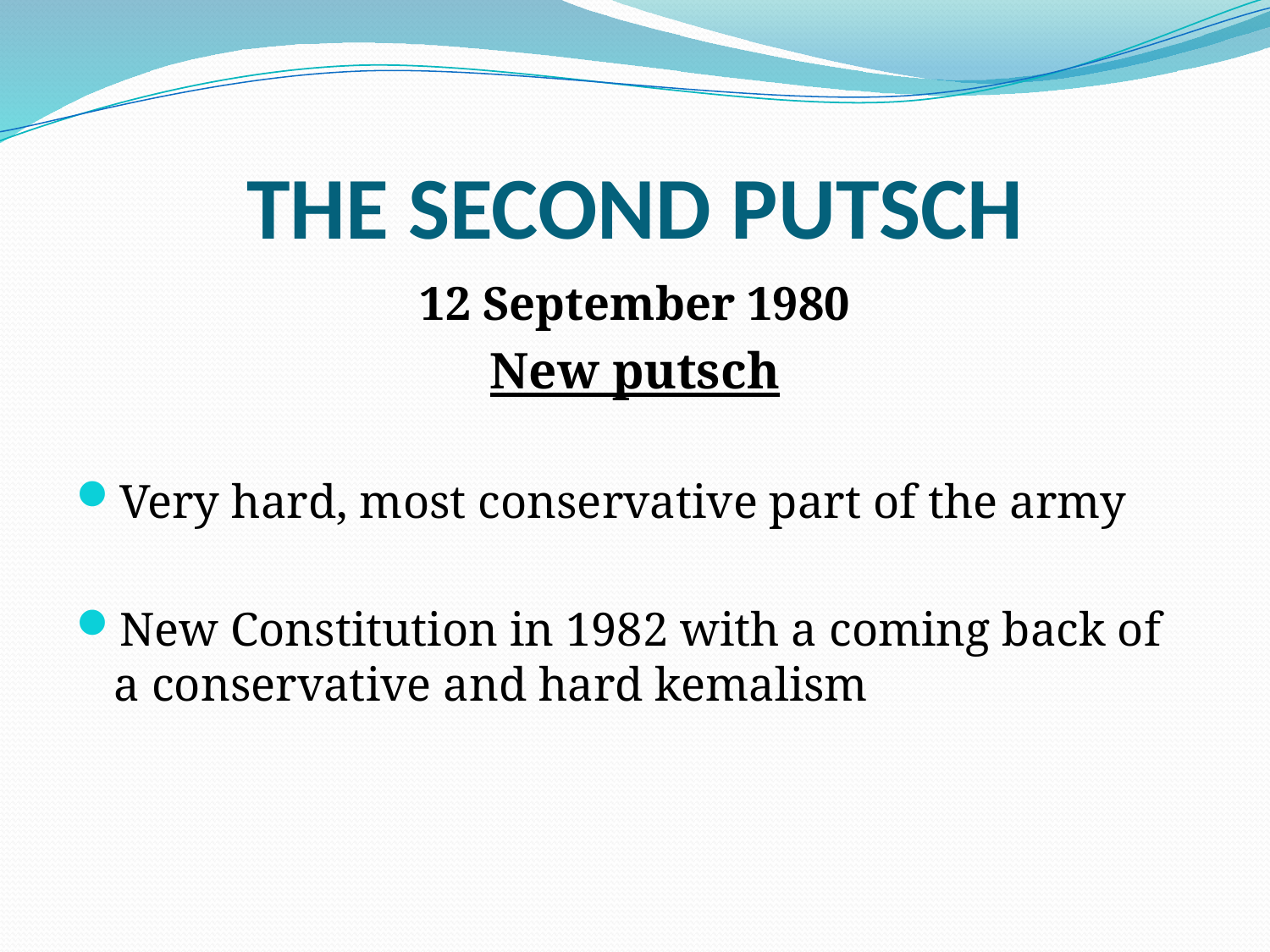

# THE SECOND PUTSCH
12 September 1980
New putsch

Very hard, most conservative part of the army

New Constitution in 1982 with a coming back of a conservative and hard kemalism